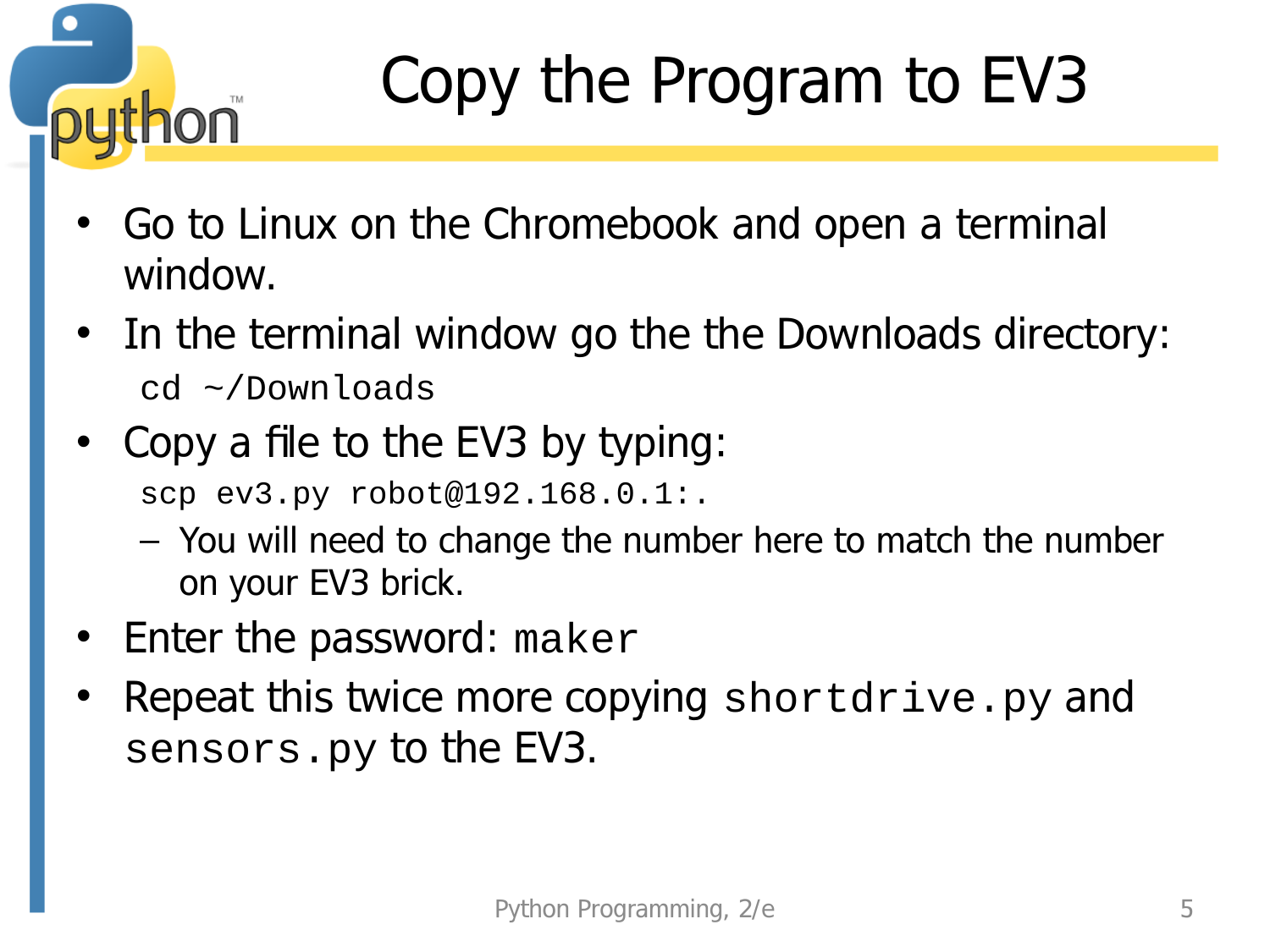

# Copy the Program to EV3
Go to Linux on the Chromebook and open a terminal window.
In the terminal window go the the Downloads directory:
cd ~/Downloads
Copy a file to the EV3 by typing:
scp ev3.py robot@192.168.0.1:.
You will need to change the number here to match the number on your EV3 brick.
Enter the password: maker
Repeat this twice more copying shortdrive.py and sensors.py to the EV3.
Python Programming, 2/e
5